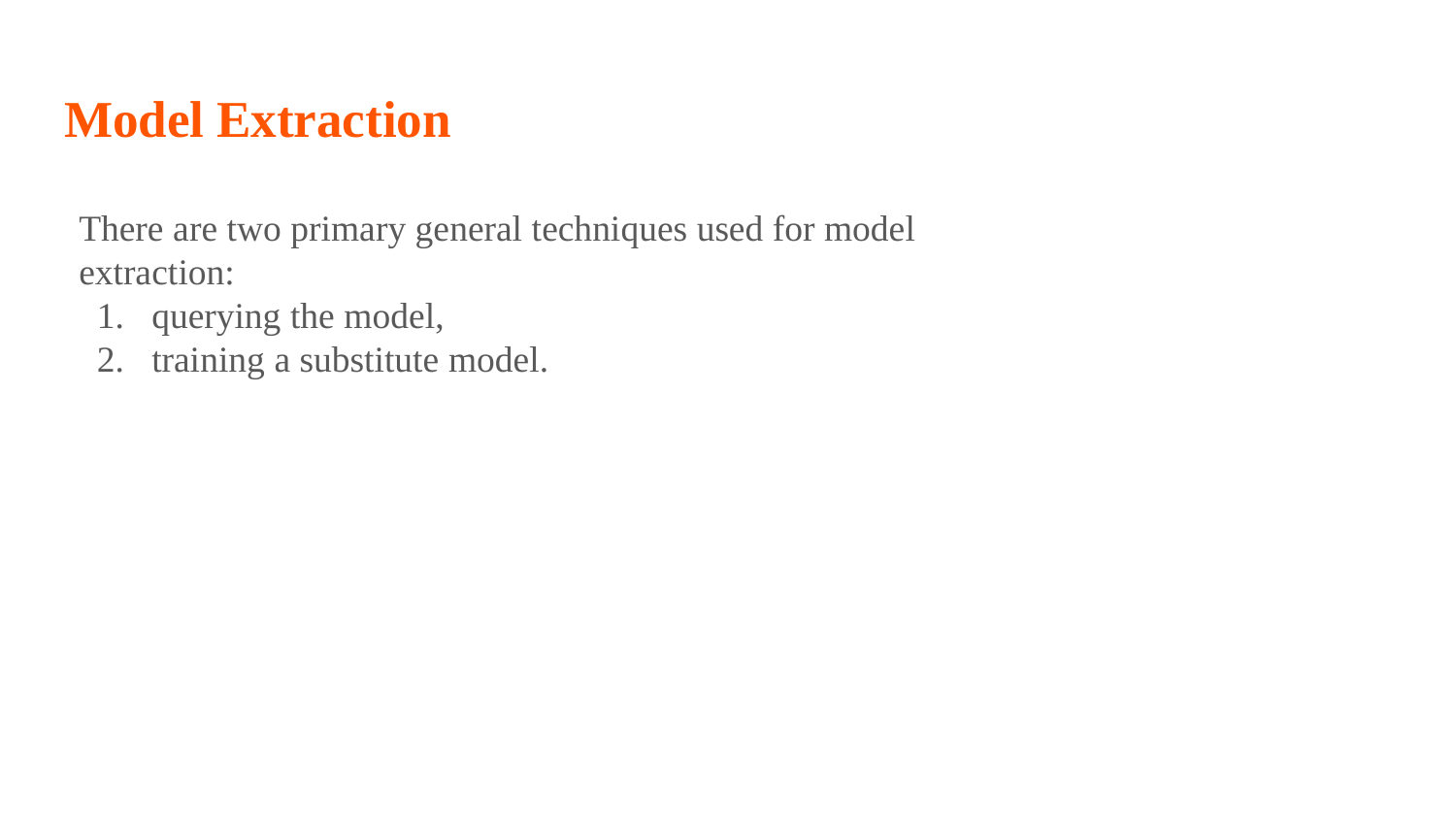

# Model Extraction

There are two primary general techniques used for model extraction:
querying the model,
training a substitute model.